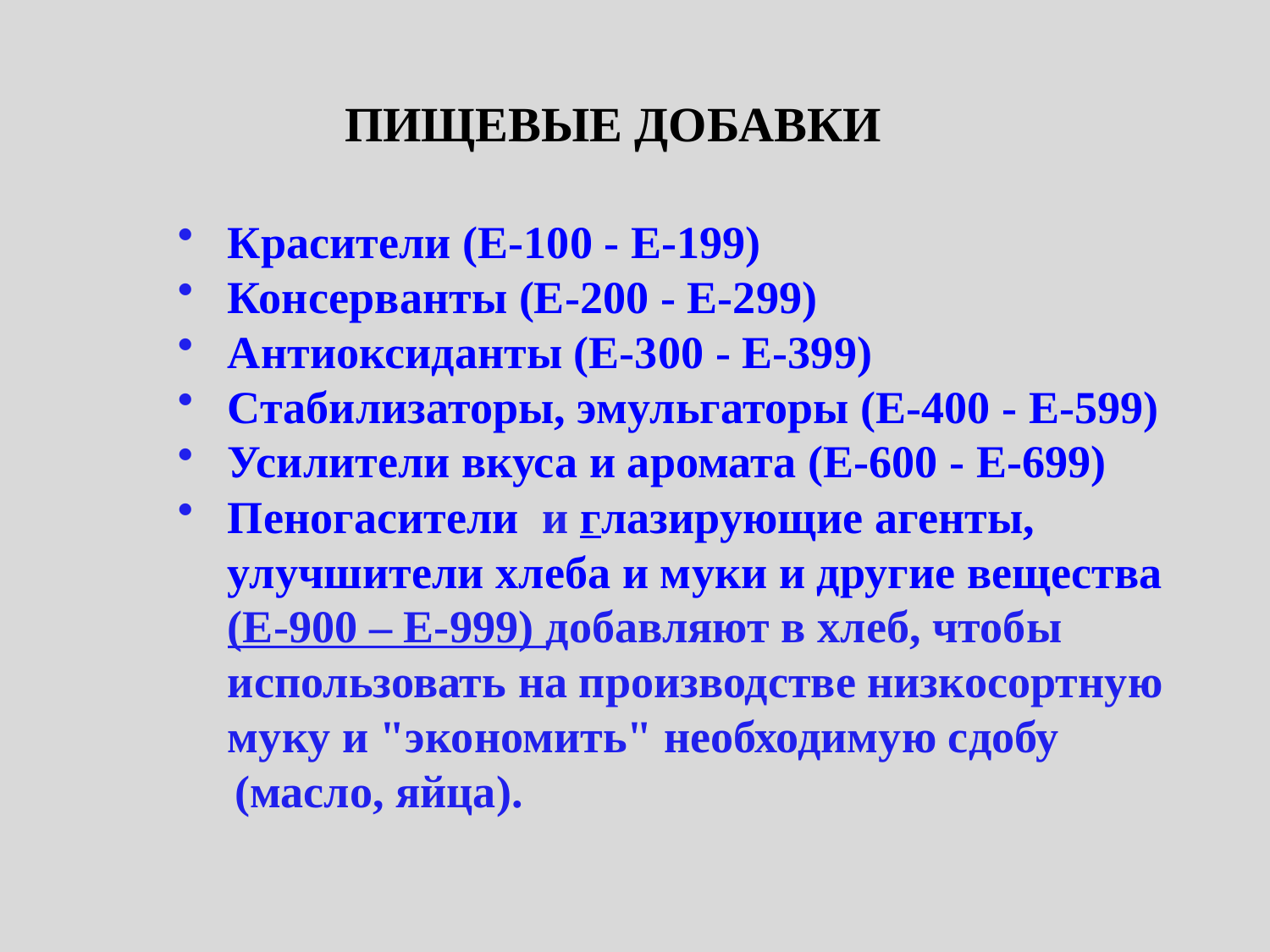

ПИЩЕВЫЕ ДОБАВКИ

Красители (Е-100 - Е-199)
Консерванты (Е-200 - Е-299)
Антиоксиданты (Е-300 - Е-399)
Стабилизаторы, эмульгаторы (Е-400 - Е-599)
Усилители вкуса и аромата (Е-600 - Е-699)
Пеногасители  и глазирующие агенты, улучшители хлеба и муки и другие вещества (Е-900 – Е-999) добавляют в хлеб, чтобы использовать на производстве низкосортную муку и "экономить" необходимую сдобу
     (масло, яйца).